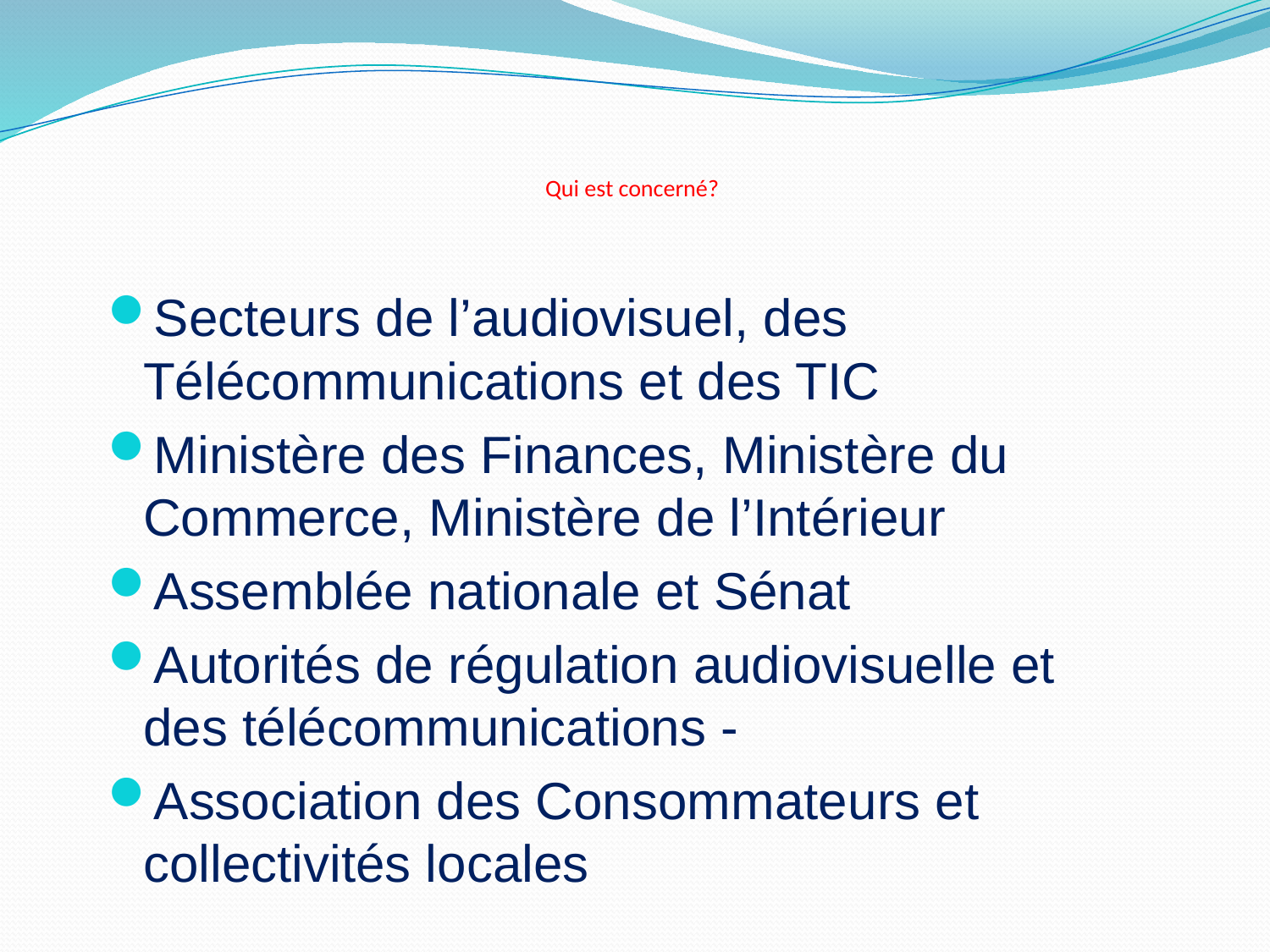

# Qui est concerné?

Secteurs de l’audiovisuel, des Télécommunications et des TIC
Ministère des Finances, Ministère du Commerce, Ministère de l’Intérieur
Assemblée nationale et Sénat
Autorités de régulation audiovisuelle et des télécommunications -
Association des Consommateurs et collectivités locales